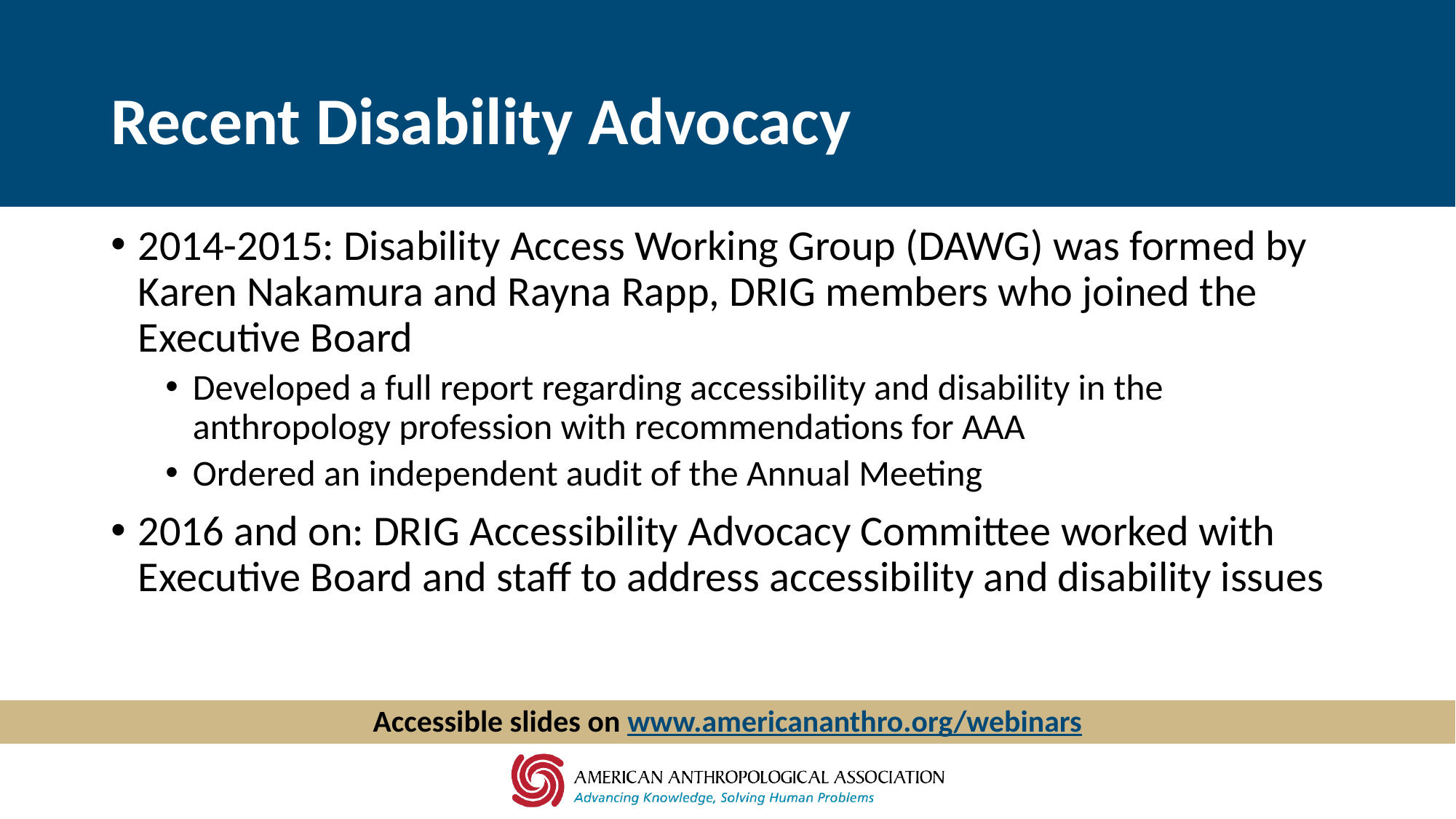

# Recent Disability Advocacy
2014-2015: Disability Access Working Group (DAWG) was formed by Karen Nakamura and Rayna Rapp, DRIG members who joined the Executive Board
Developed a full report regarding accessibility and disability in the anthropology profession with recommendations for AAA
Ordered an independent audit of the Annual Meeting
2016 and on: DRIG Accessibility Advocacy Committee worked with Executive Board and staff to address accessibility and disability issues
Accessible slides on www.americananthro.org/webinars